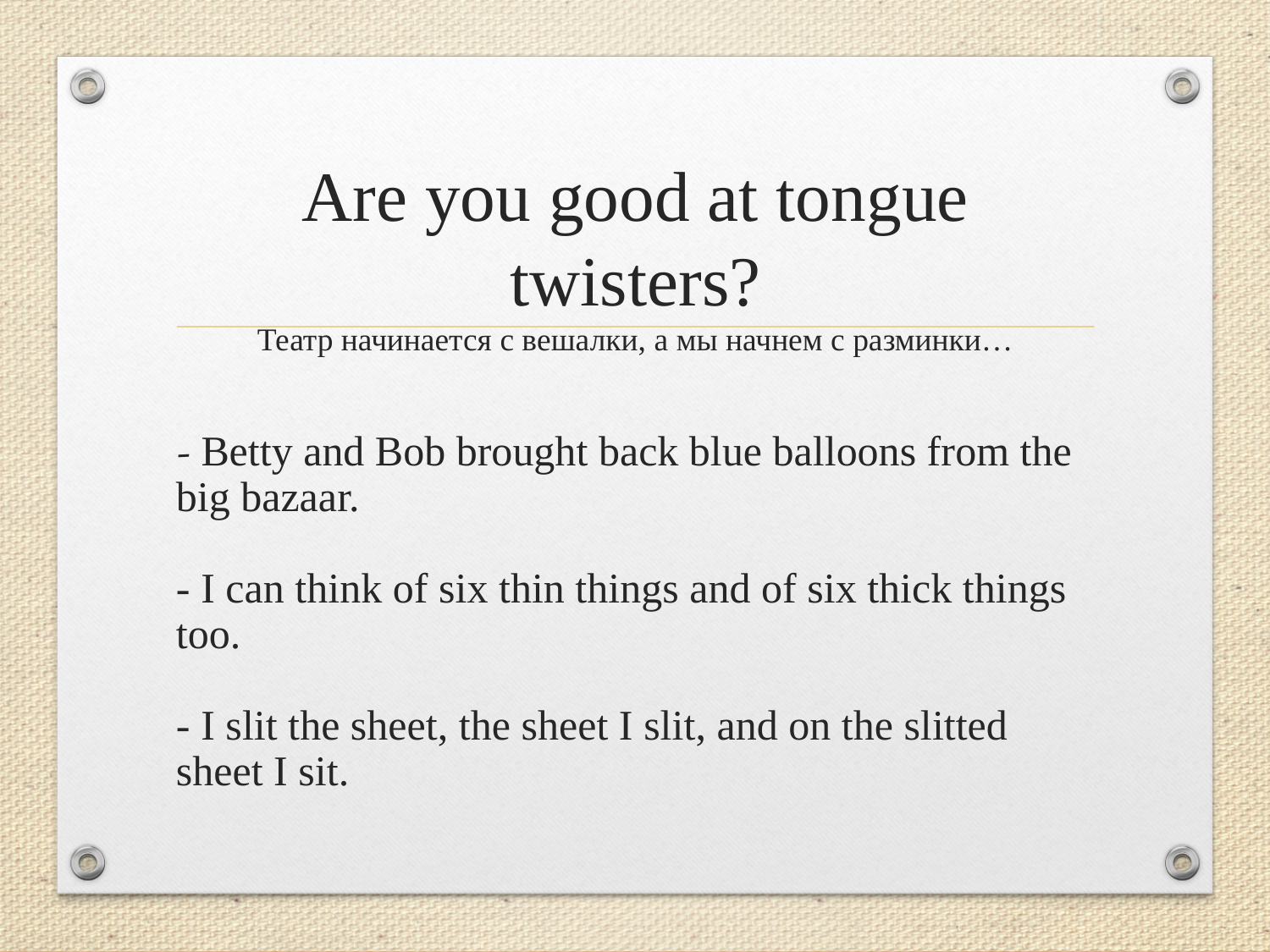

# Are you good at tongue twisters? Театр начинается с вешалки, а мы начнем с разминки…
- Betty and Bob brought back blue balloons from the big bazaar.
- I can think of six thin things and of six thick things too.
- I slit the sheet, the sheet I slit, and on the slitted sheet I sit.